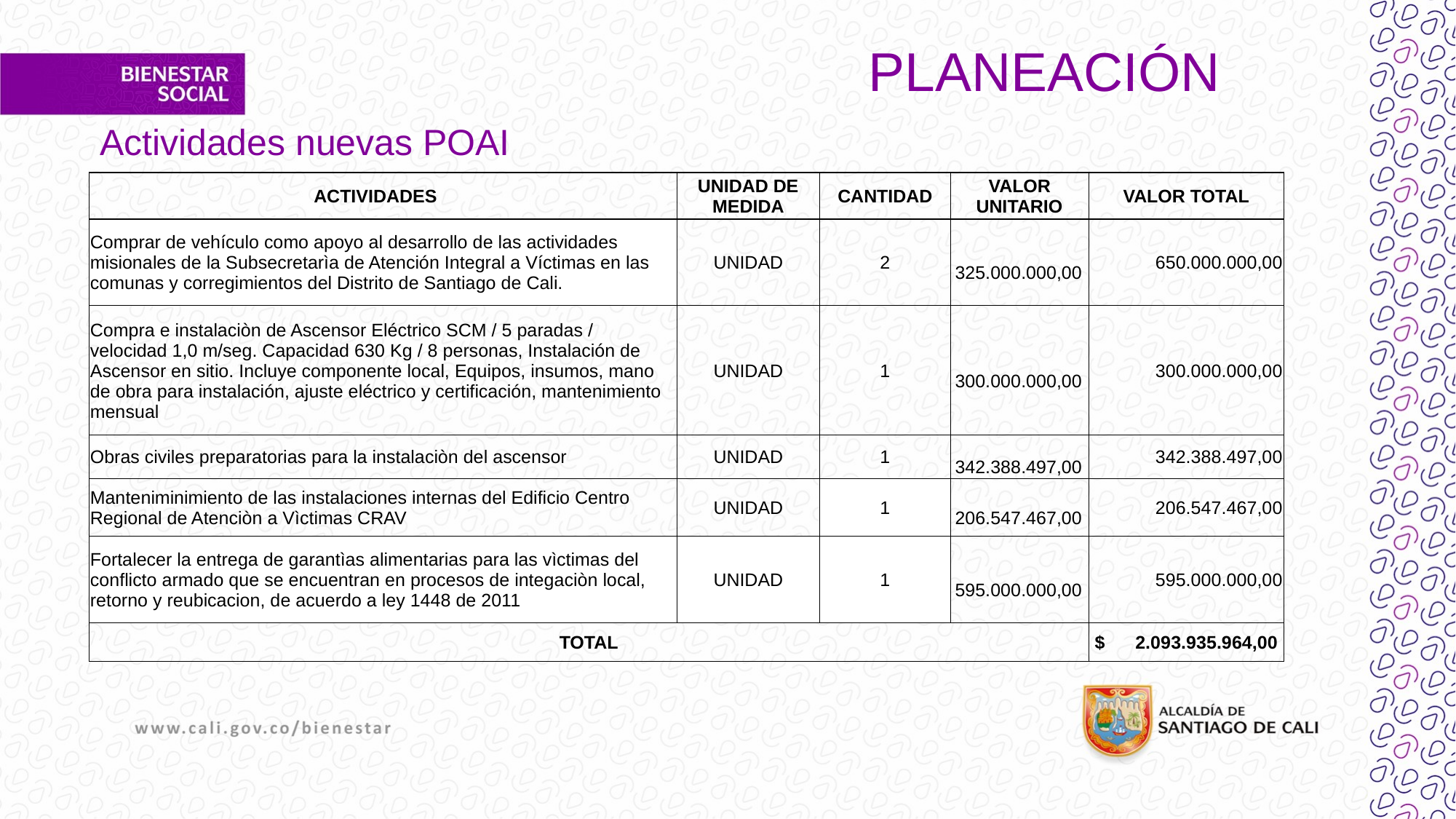

# PLANEACIÓN
Actividades nuevas POAI
| ACTIVIDADES | UNIDAD DE MEDIDA | CANTIDAD | VALOR UNITARIO | VALOR TOTAL |
| --- | --- | --- | --- | --- |
| Comprar de vehículo como apoyo al desarrollo de las actividades misionales de la Subsecretarìa de Atención Integral a Víctimas en las comunas y corregimientos del Distrito de Santiago de Cali. | UNIDAD | 2 | 325.000.000,00 | 650.000.000,00 |
| Compra e instalaciòn de Ascensor Eléctrico SCM / 5 paradas / velocidad 1,0 m/seg. Capacidad 630 Kg / 8 personas, Instalación de Ascensor en sitio. Incluye componente local, Equipos, insumos, mano de obra para instalación, ajuste eléctrico y certificación, mantenimiento mensual | UNIDAD | 1 | 300.000.000,00 | 300.000.000,00 |
| Obras civiles preparatorias para la instalaciòn del ascensor | UNIDAD | 1 | 342.388.497,00 | 342.388.497,00 |
| Manteniminimiento de las instalaciones internas del Edificio Centro Regional de Atenciòn a Vìctimas CRAV | UNIDAD | 1 | 206.547.467,00 | 206.547.467,00 |
| Fortalecer la entrega de garantìas alimentarias para las vìctimas del conflicto armado que se encuentran en procesos de integaciòn local, retorno y reubicacion, de acuerdo a ley 1448 de 2011 | UNIDAD | 1 | 595.000.000,00 | 595.000.000,00 |
| TOTAL |  |  |  | $ 2.093.935.964,00 |